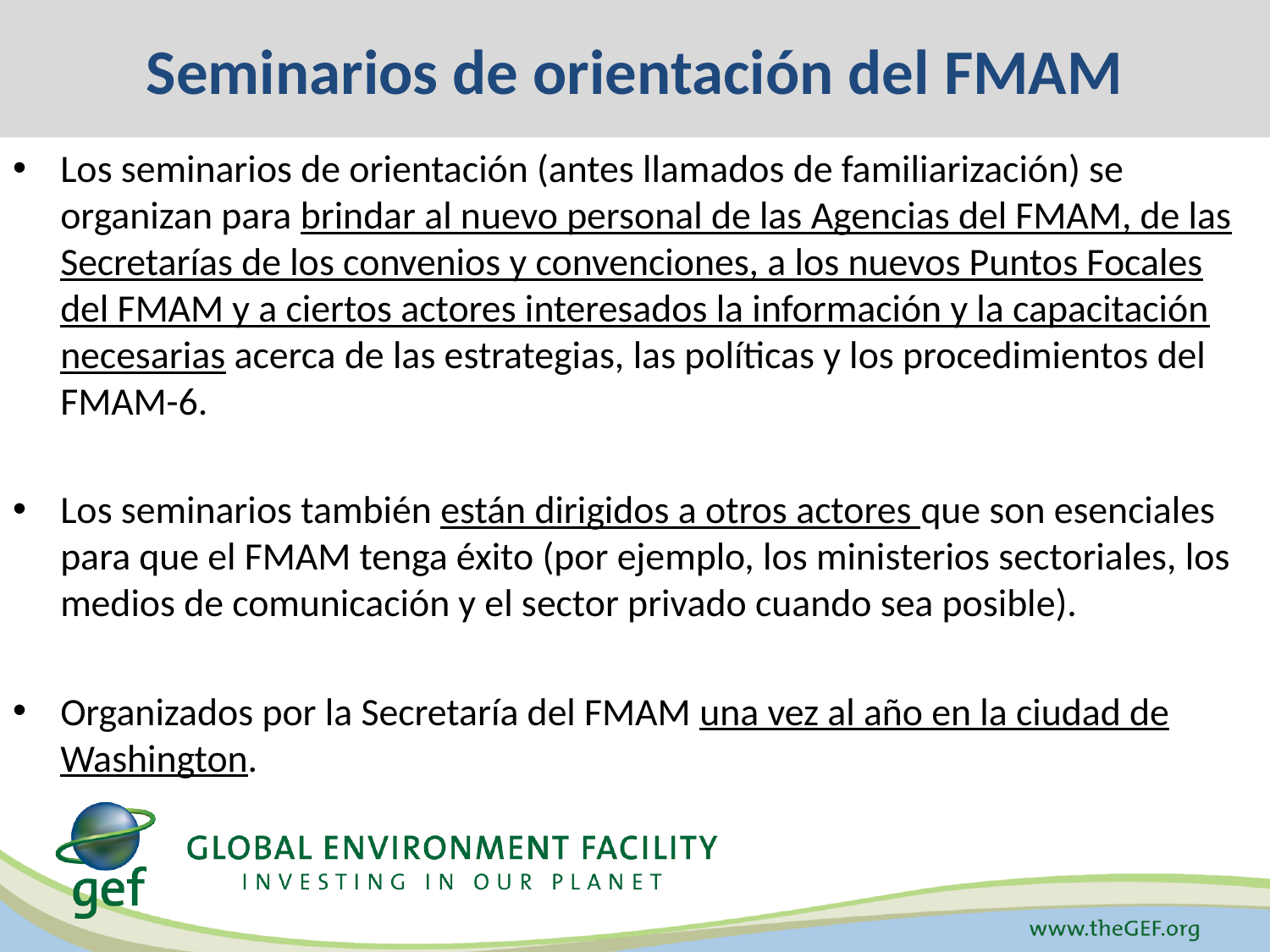

# Seminarios de orientación del FMAM
Los seminarios de orientación (antes llamados de familiarización) se organizan para brindar al nuevo personal de las Agencias del FMAM, de las Secretarías de los convenios y convenciones, a los nuevos Puntos Focales del FMAM y a ciertos actores interesados la información y la capacitación necesarias acerca de las estrategias, las políticas y los procedimientos del FMAM-6.

Los seminarios también están dirigidos a otros actores que son esenciales para que el FMAM tenga éxito (por ejemplo, los ministerios sectoriales, los medios de comunicación y el sector privado cuando sea posible).

Organizados por la Secretaría del FMAM una vez al año en la ciudad de Washington.